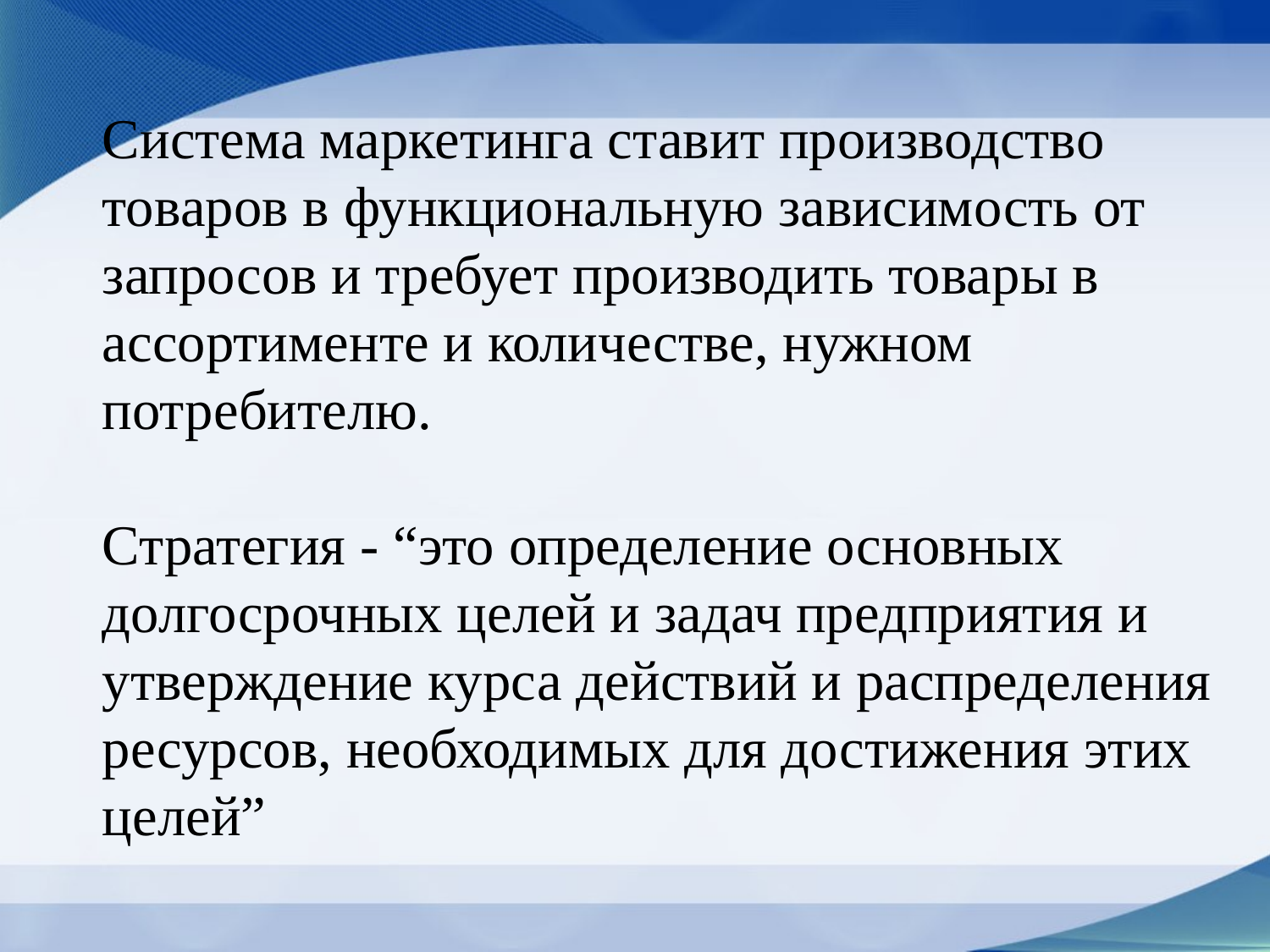

Система маркетинга ставит производство товаров в функциональную зависимость от запросов и требует производить товары в ассортименте и количестве, нужном потребителю.
Стратегия - “это определение основных долгосрочных целей и задач предприятия и утверждение курса действий и распределения ресурсов, необходимых для достижения этих целей”